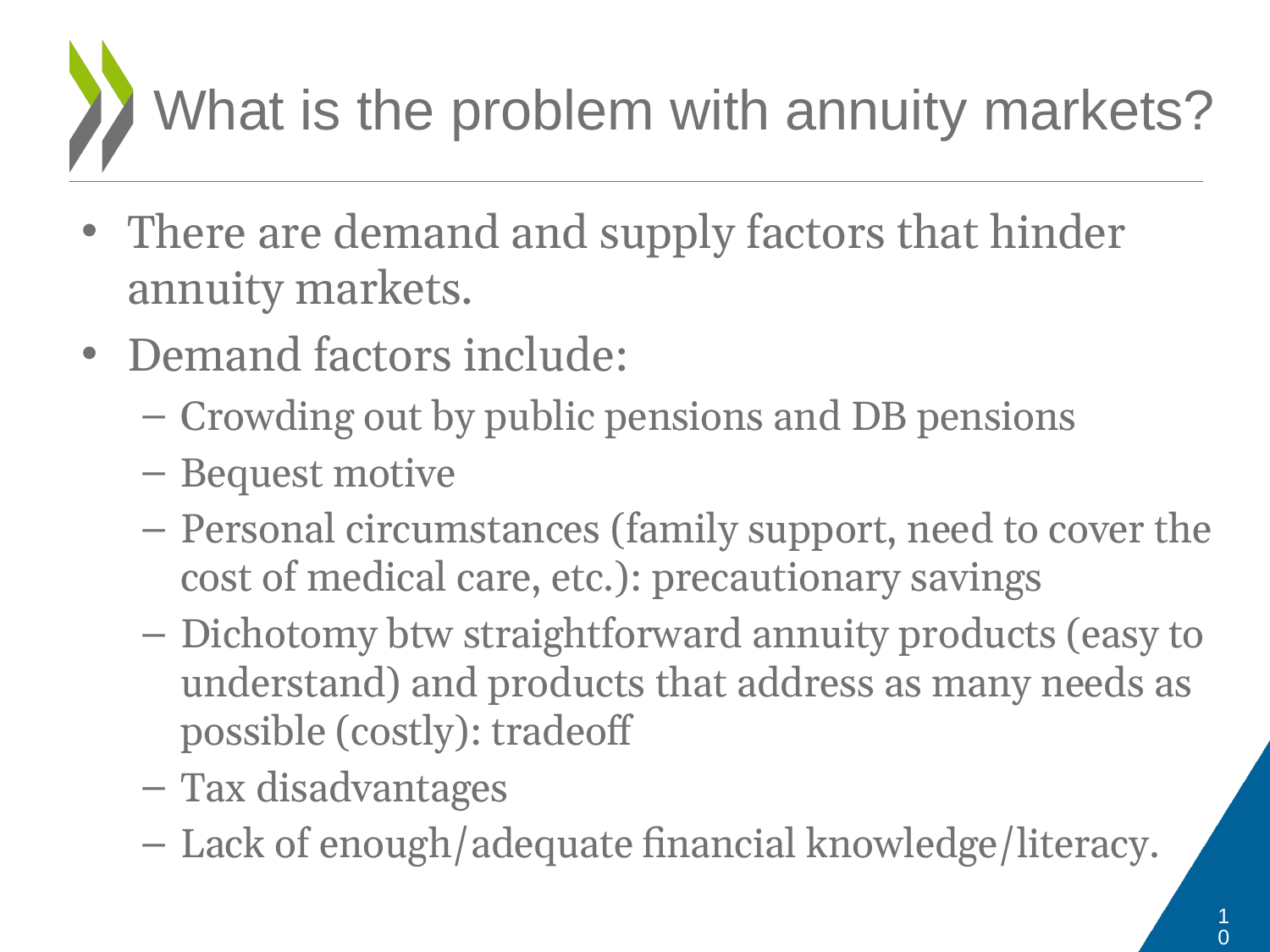

# What is the problem with annuity markets?
There are demand and supply factors that hinder annuity markets.
Demand factors include:
Crowding out by public pensions and DB pensions
Bequest motive
Personal circumstances (family support, need to cover the cost of medical care, etc.): precautionary savings
Dichotomy btw straightforward annuity products (easy to understand) and products that address as many needs as possible (costly): tradeoff
Tax disadvantages
Lack of enough/adequate financial knowledge/literacy.

10